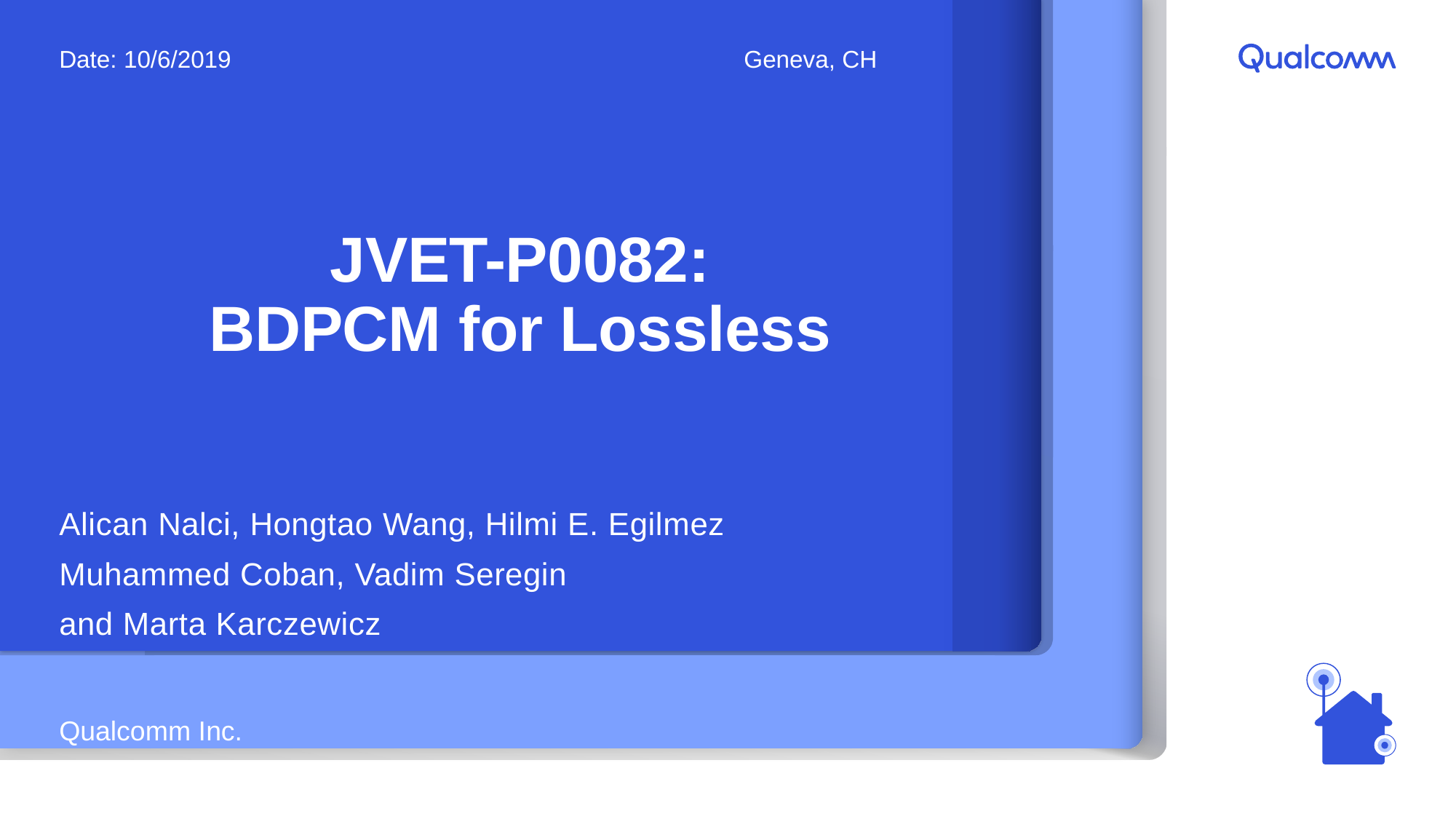

Geneva, CH
Date: 10/6/2019
# JVET-P0082: BDPCM for Lossless
Alican Nalci, Hongtao Wang, Hilmi E. Egilmez
Muhammed Coban, Vadim Seregin
and Marta Karczewicz

Qualcomm Inc.